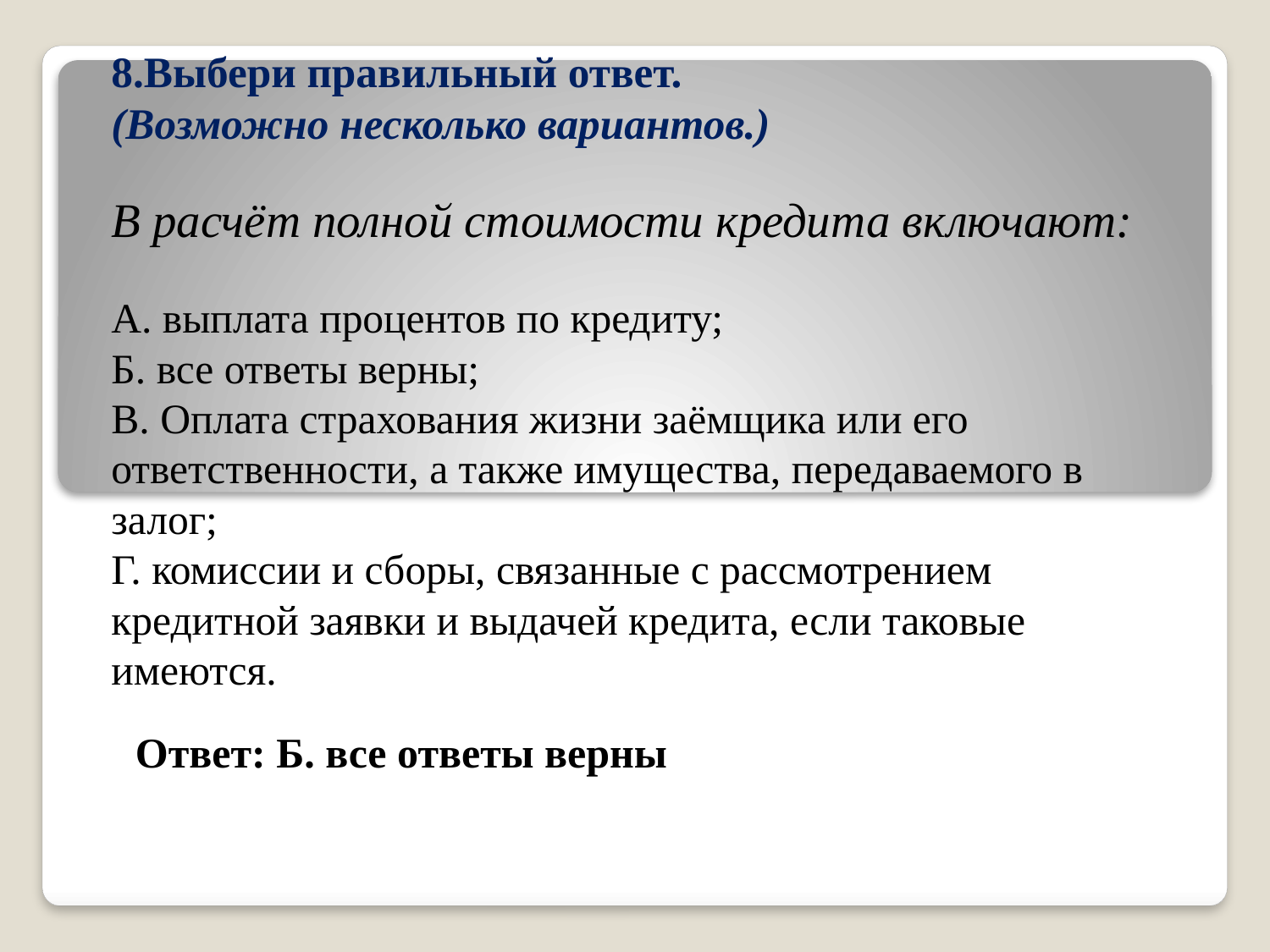

# 8.Выбери правильный ответ. (Возможно несколько вариантов.)   В расчёт полной стоимости кредита включают:   А. выплата процентов по кредиту; Б. все ответы верны; В. Оплата страхования жизни заёмщика или его ответственности, а также имущества, передаваемого в залог; Г. комиссии и сборы, связанные с рассмотрением кредитной заявки и выдачей кредита, если таковые имеются.
Ответ: Б. все ответы верны